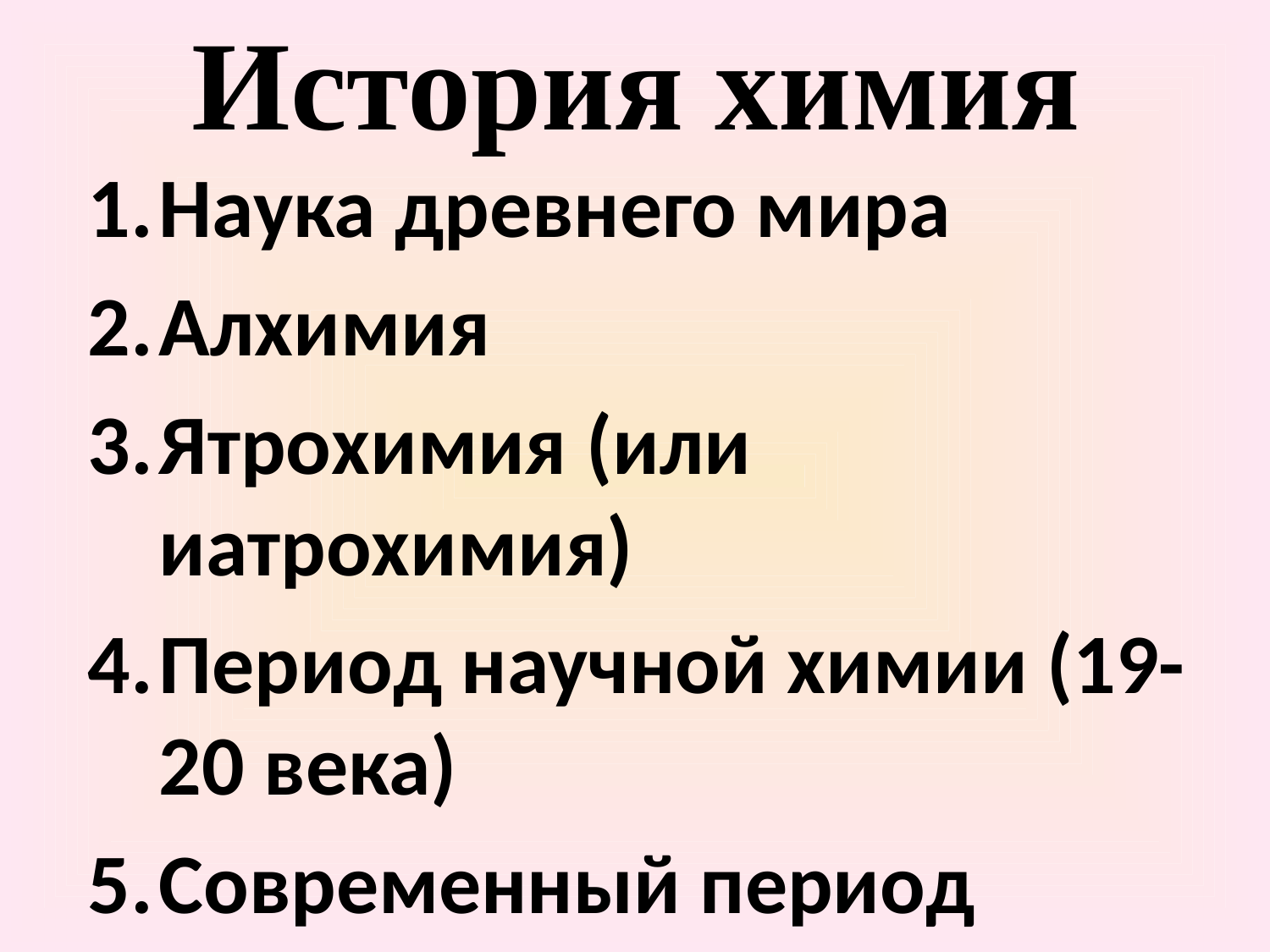

# История химия
Наука древнего мира
Алхимия
Ятрохимия (или иатрохимия)
Период научной химии (19-20 века)
Современный период